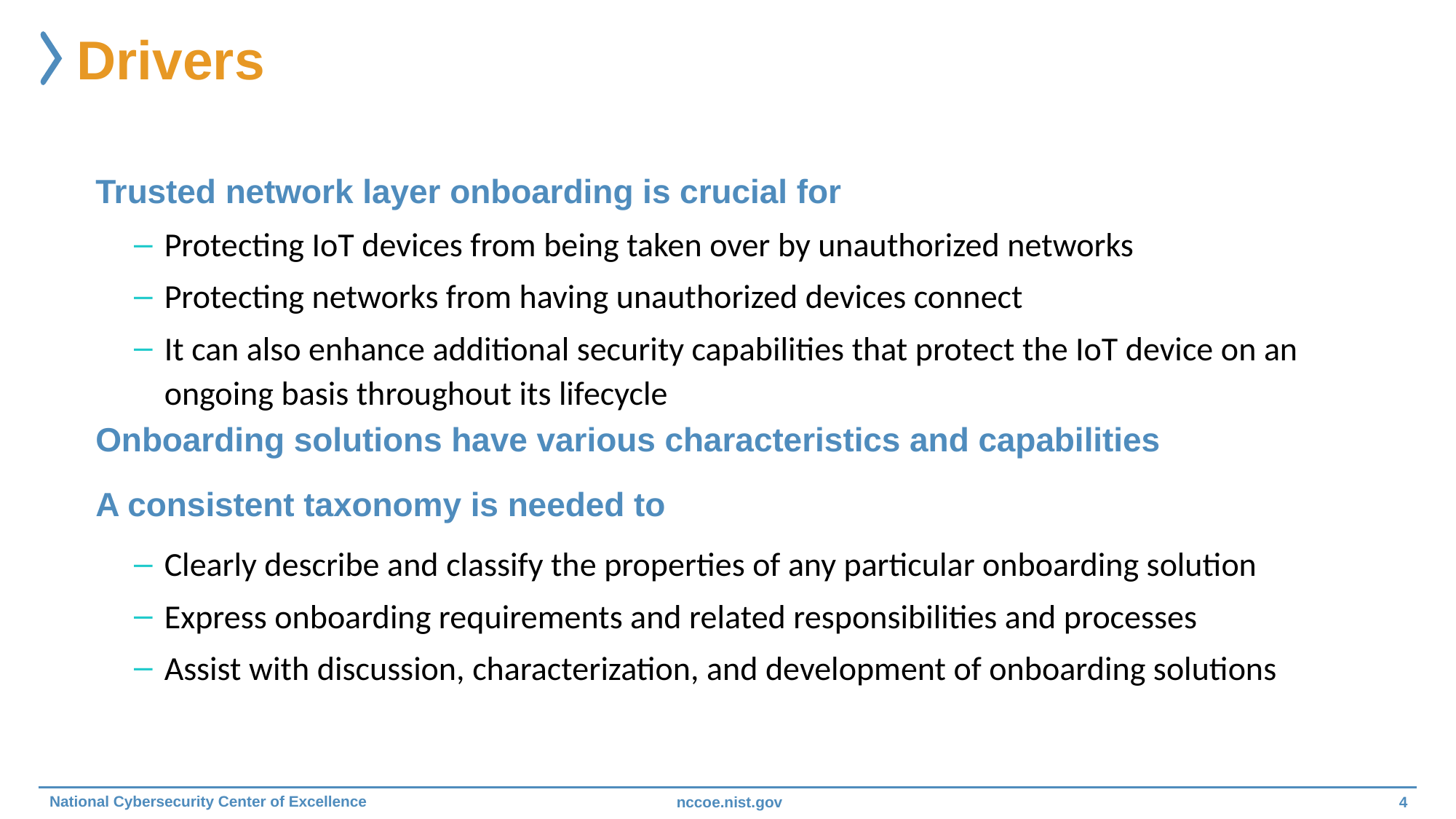

# Drivers
Trusted network layer onboarding is crucial for
Protecting IoT devices from being taken over by unauthorized networks
Protecting networks from having unauthorized devices connect
It can also enhance additional security capabilities that protect the IoT device on an ongoing basis throughout its lifecycle
Onboarding solutions have various characteristics and capabilities
A consistent taxonomy is needed to
Clearly describe and classify the properties of any particular onboarding solution
Express onboarding requirements and related responsibilities and processes
Assist with discussion, characterization, and development of onboarding solutions